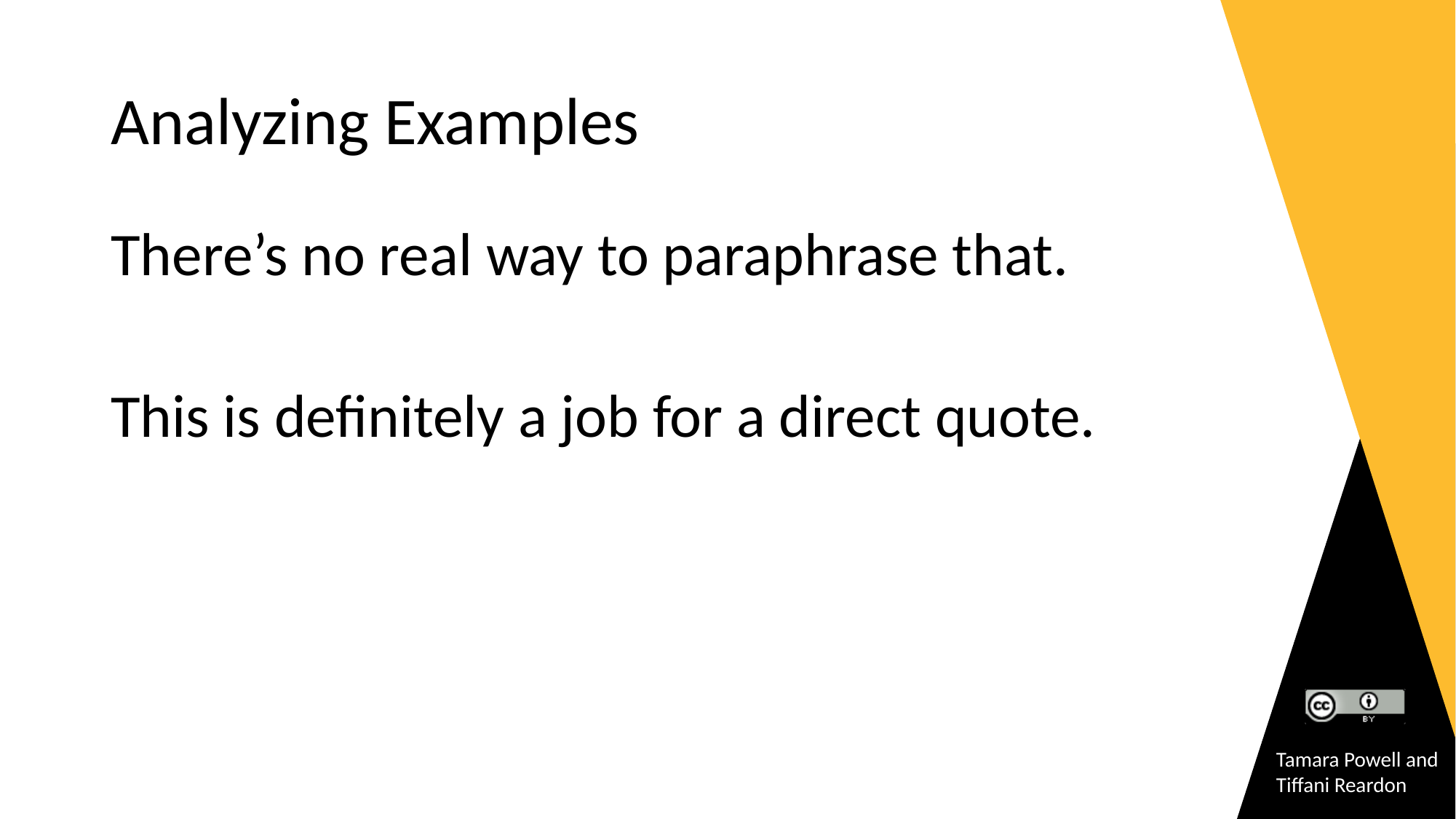

# Analyzing Examples
There’s no real way to paraphrase that.

This is definitely a job for a direct quote.